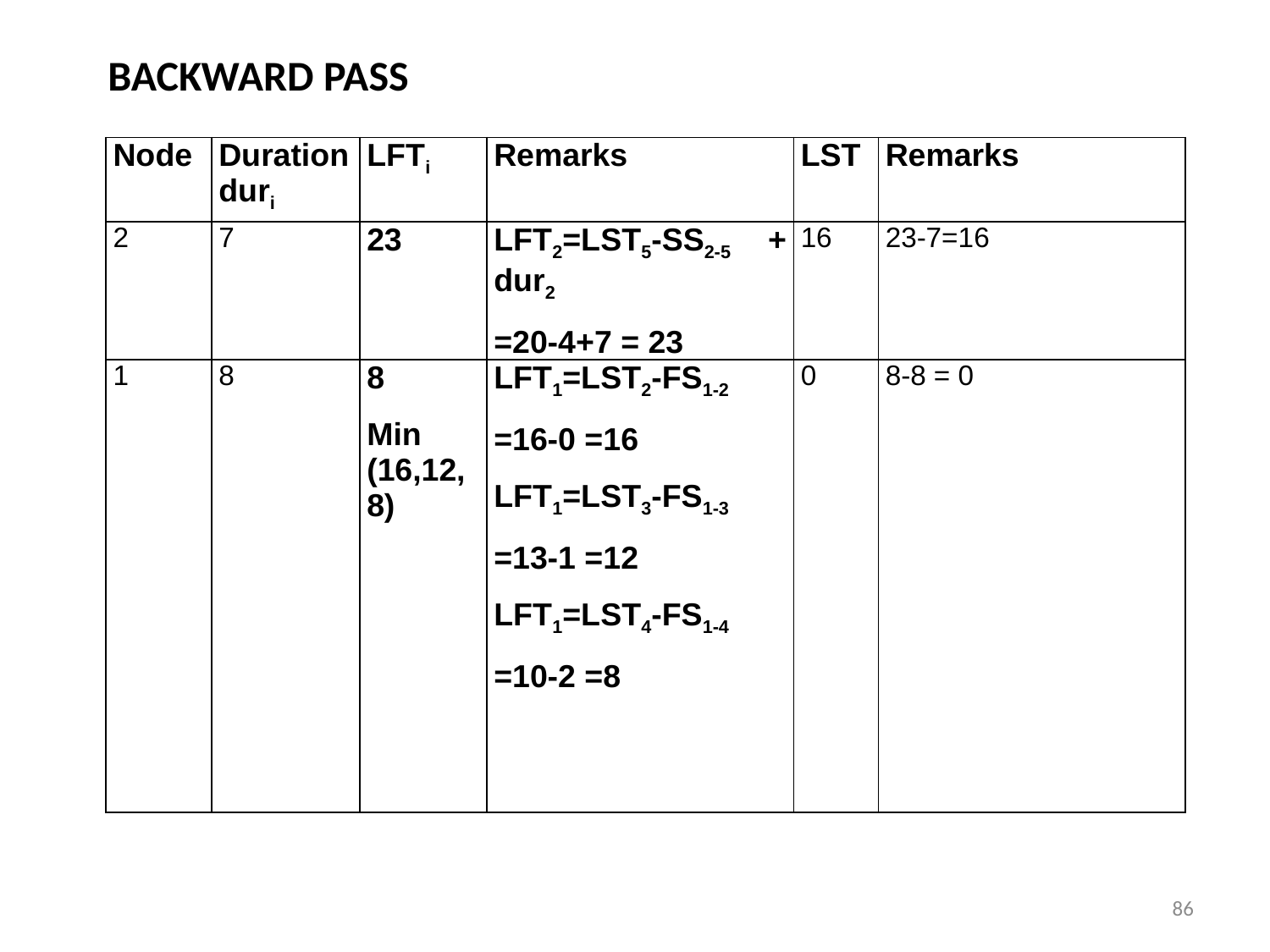

BACKWARD PASS
| Node | Duration duri | LFTi | Remarks | LST | Remarks |
| --- | --- | --- | --- | --- | --- |
| 2 | 7 | 23 | LFT2=LST5-SS2-5 + dur2 =20-4+7 = 23 | 16 | 23-7=16 |
| 1 | 8 | 8 Min (16,12,8) | LFT1=LST2-FS1-2 =16-0 =16 LFT1=LST3-FS1-3 =13-1 =12 LFT1=LST4-FS1-4 =10-2 =8 | 0 | 8-8 = 0 |
86